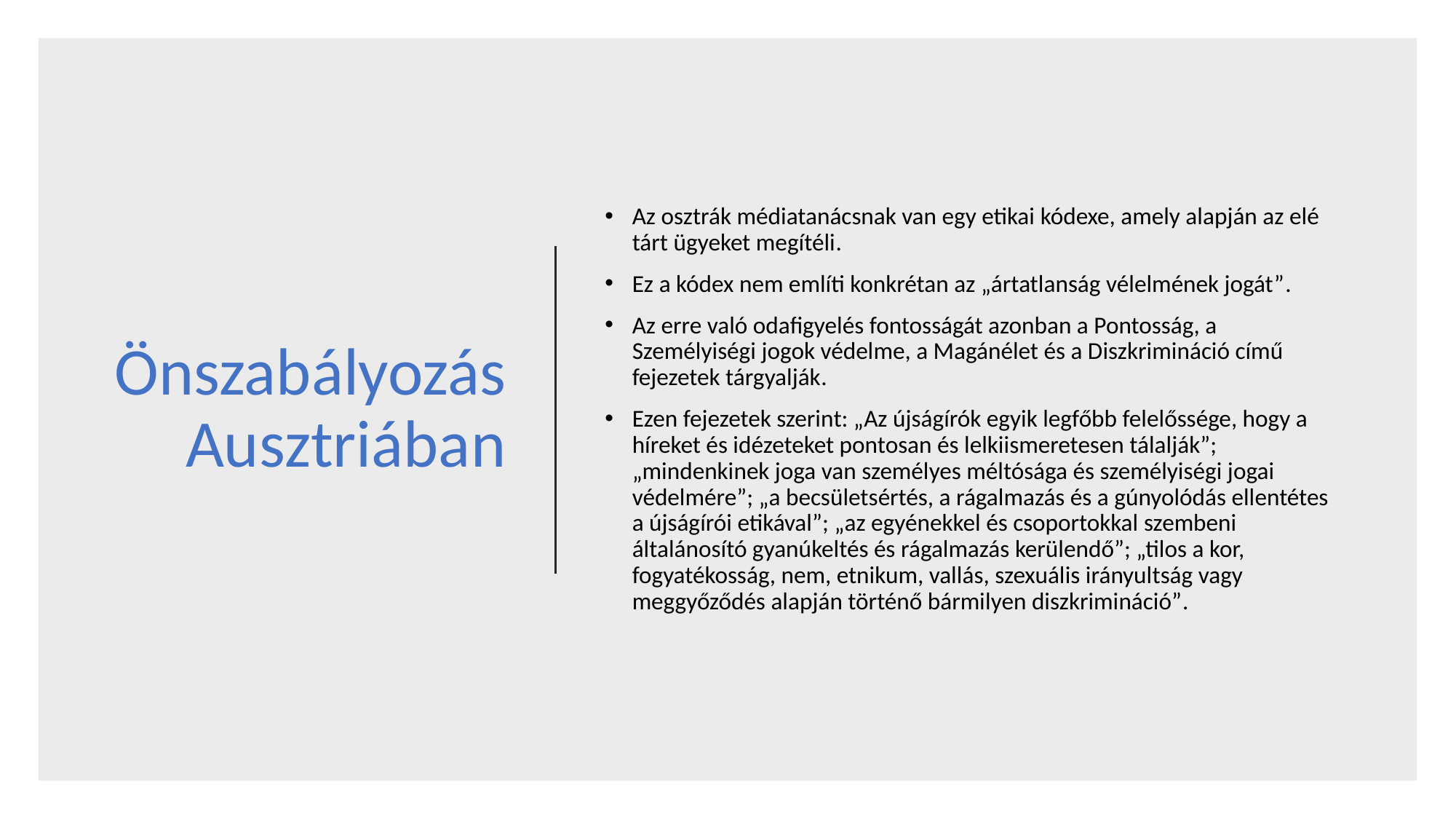

# Önszabályozás Ausztriában
Az osztrák médiatanácsnak van egy etikai kódexe, amely alapján az elé tárt ügyeket megítéli.
Ez a kódex nem említi konkrétan az „ártatlanság vélelmének jogát”.
Az erre való odafigyelés fontosságát azonban a Pontosság, a Személyiségi jogok védelme, a Magánélet és a Diszkrimináció című fejezetek tárgyalják.
Ezen fejezetek szerint: „Az újságírók egyik legfőbb felelőssége, hogy a híreket és idézeteket pontosan és lelkiismeretesen tálalják”; „mindenkinek joga van személyes méltósága és személyiségi jogai védelmére”; „a becsületsértés, a rágalmazás és a gúnyolódás ellentétes a újságírói etikával”; „az egyénekkel és csoportokkal szembeni általánosító gyanúkeltés és rágalmazás kerülendő”; „tilos a kor, fogyatékosság, nem, etnikum, vallás, szexuális irányultság vagy meggyőződés alapján történő bármilyen diszkrimináció”.